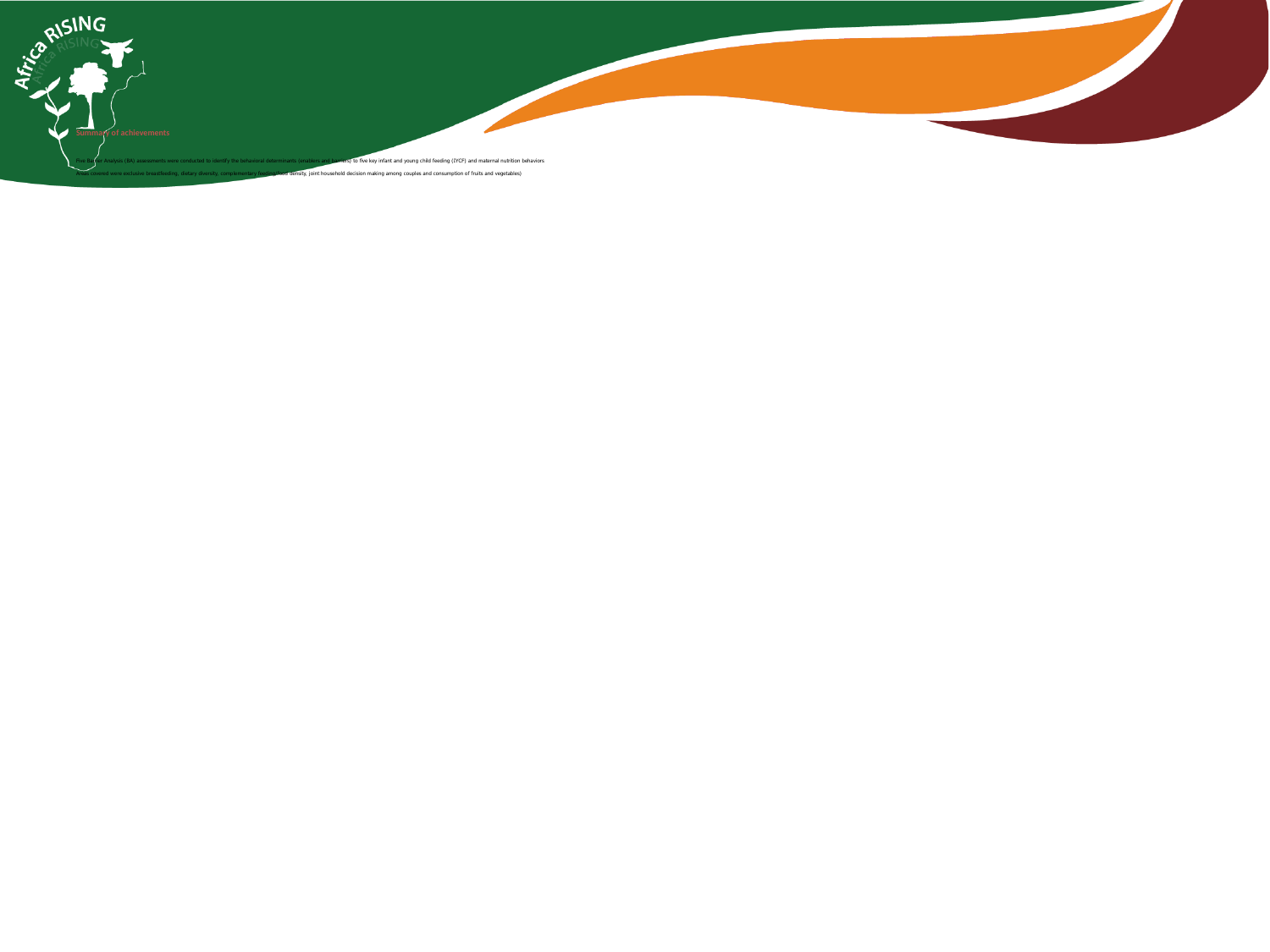

# Summary of achievements Five Barrier Analysis (BA) assessments were conducted to identify the behavioral determinants (enablers and barriers) to five key infant and young child feeding (IYCF) and maternal nutrition behaviors Areas covered were exclusive breastfeeding, dietary diversity, complementary feeding/food density, joint household decision making among couples and consumption of fruits and vegetables)